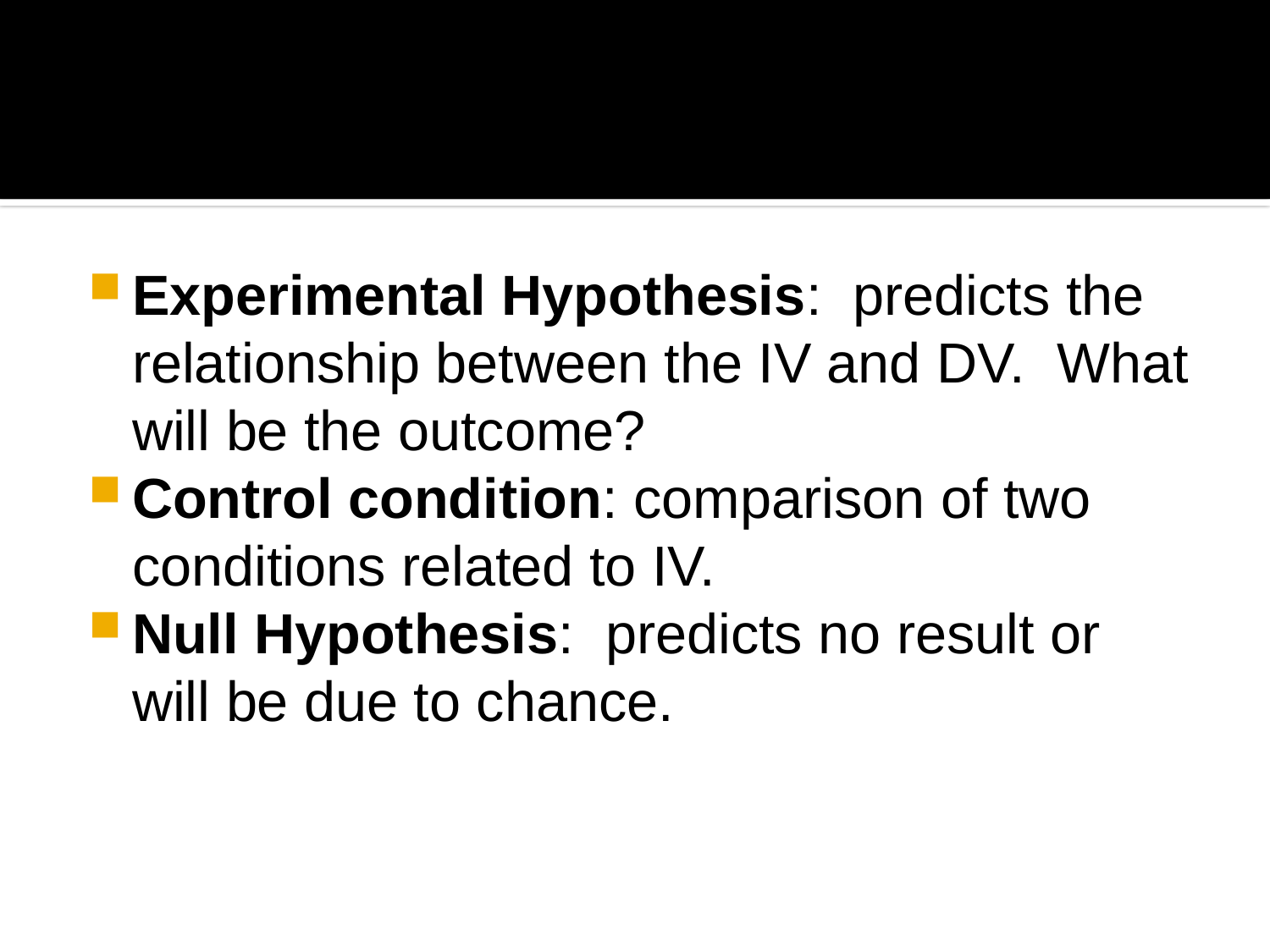

#
Experimental Hypothesis:  predicts the relationship between the IV and DV.  What will be the outcome?
Control condition: comparison of two conditions related to IV.
Null Hypothesis:  predicts no result or will be due to chance.